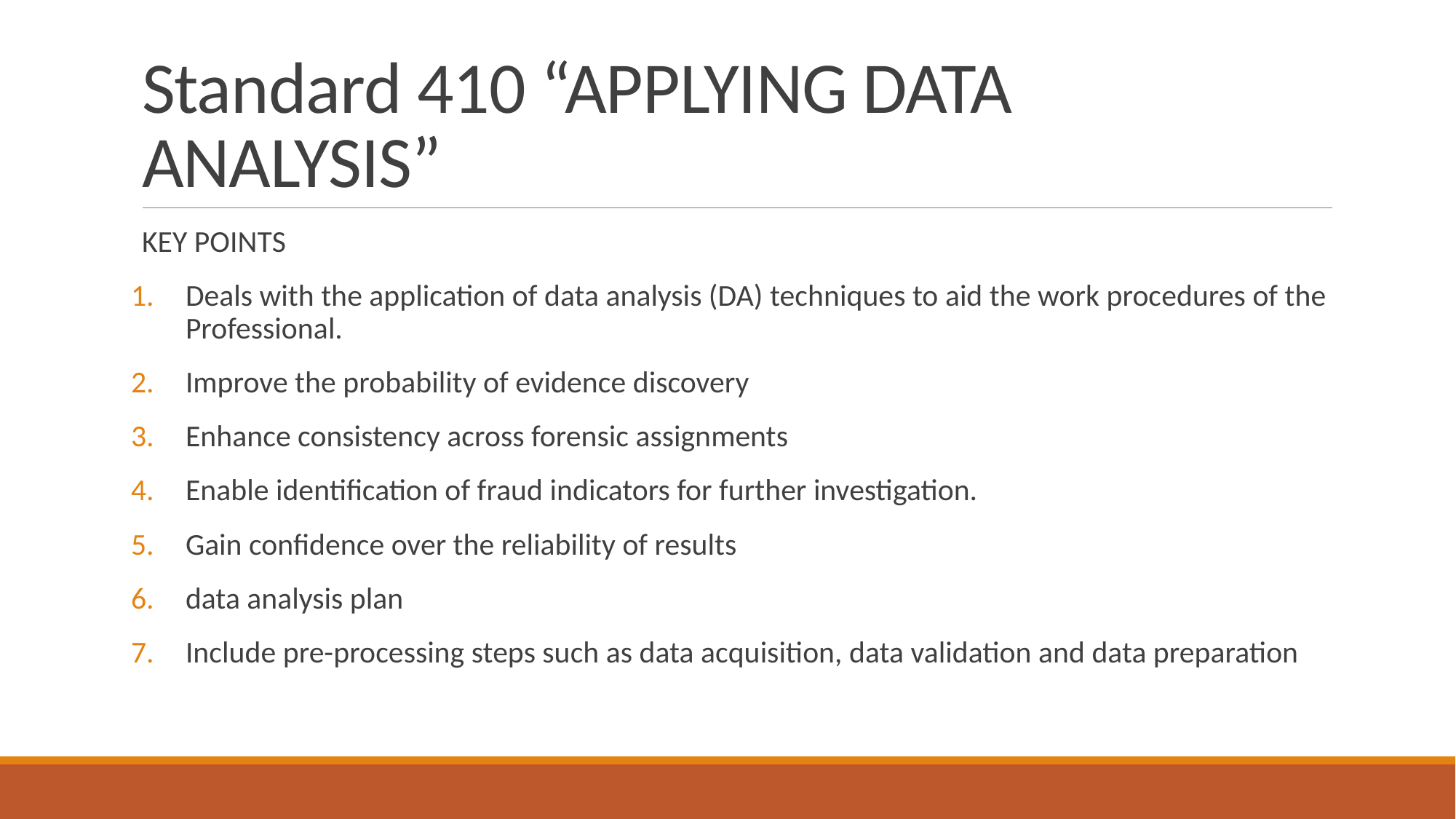

# Standard 410 “APPLYING DATA ANALYSIS”
KEY POINTS
Deals with the application of data analysis (DA) techniques to aid the work procedures of the Professional.
Improve the probability of evidence discovery
Enhance consistency across forensic assignments
Enable identification of fraud indicators for further investigation.
Gain confidence over the reliability of results
data analysis plan
Include pre-processing steps such as data acquisition, data validation and data preparation